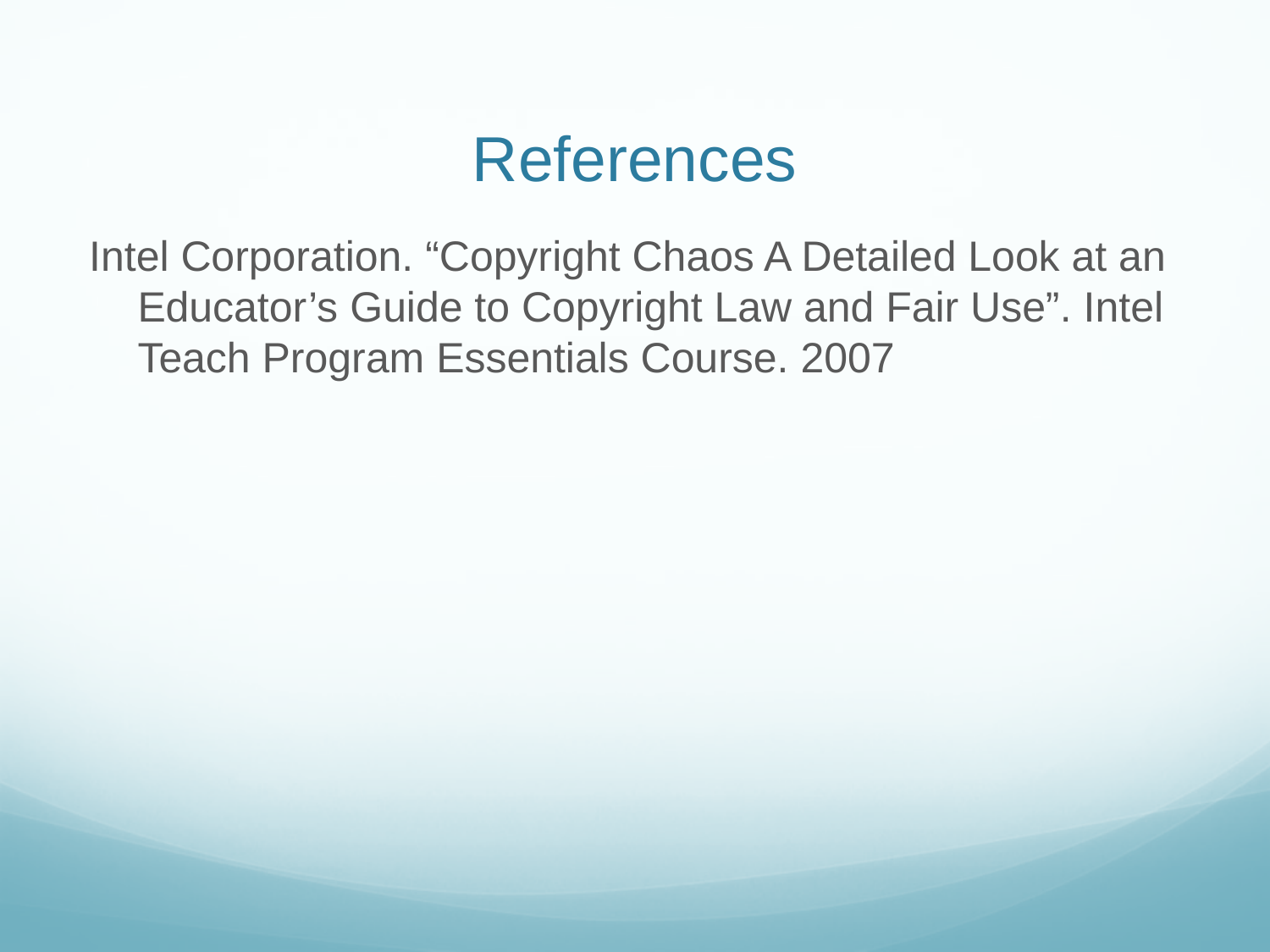

# References
Intel Corporation. “Copyright Chaos A Detailed Look at an Educator’s Guide to Copyright Law and Fair Use”. Intel Teach Program Essentials Course. 2007